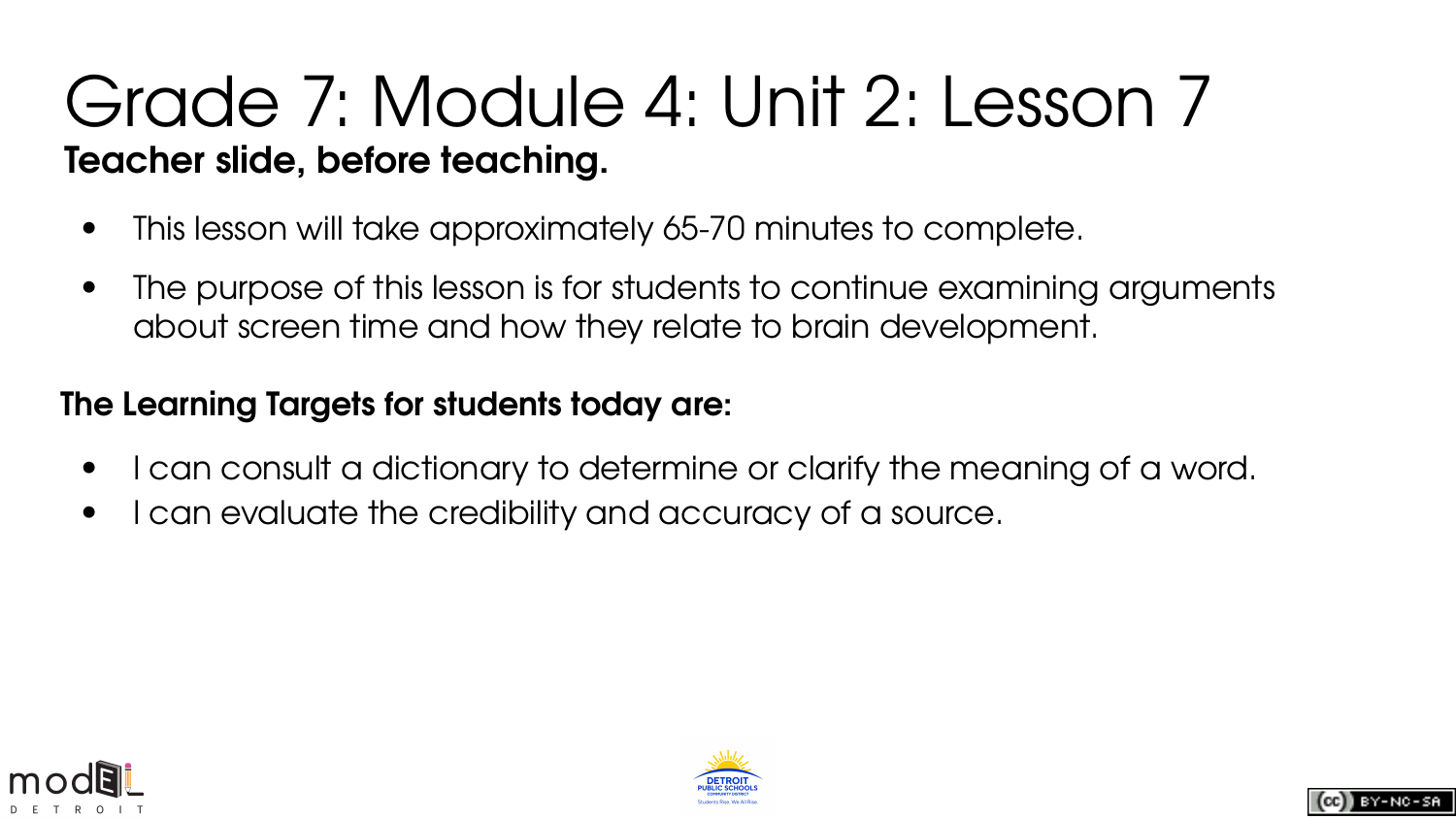

Grade 7: Module 4: Unit 2: Lesson 7
Teacher slide, before teaching.
This lesson will take approximately 65-70 minutes to complete.
The purpose of this lesson is for students to continue examining arguments about screen time and how they relate to brain development.

The Learning Targets for students today are:
I can consult a dictionary to determine or clarify the meaning of a word.
I can evaluate the credibility and accuracy of a source.